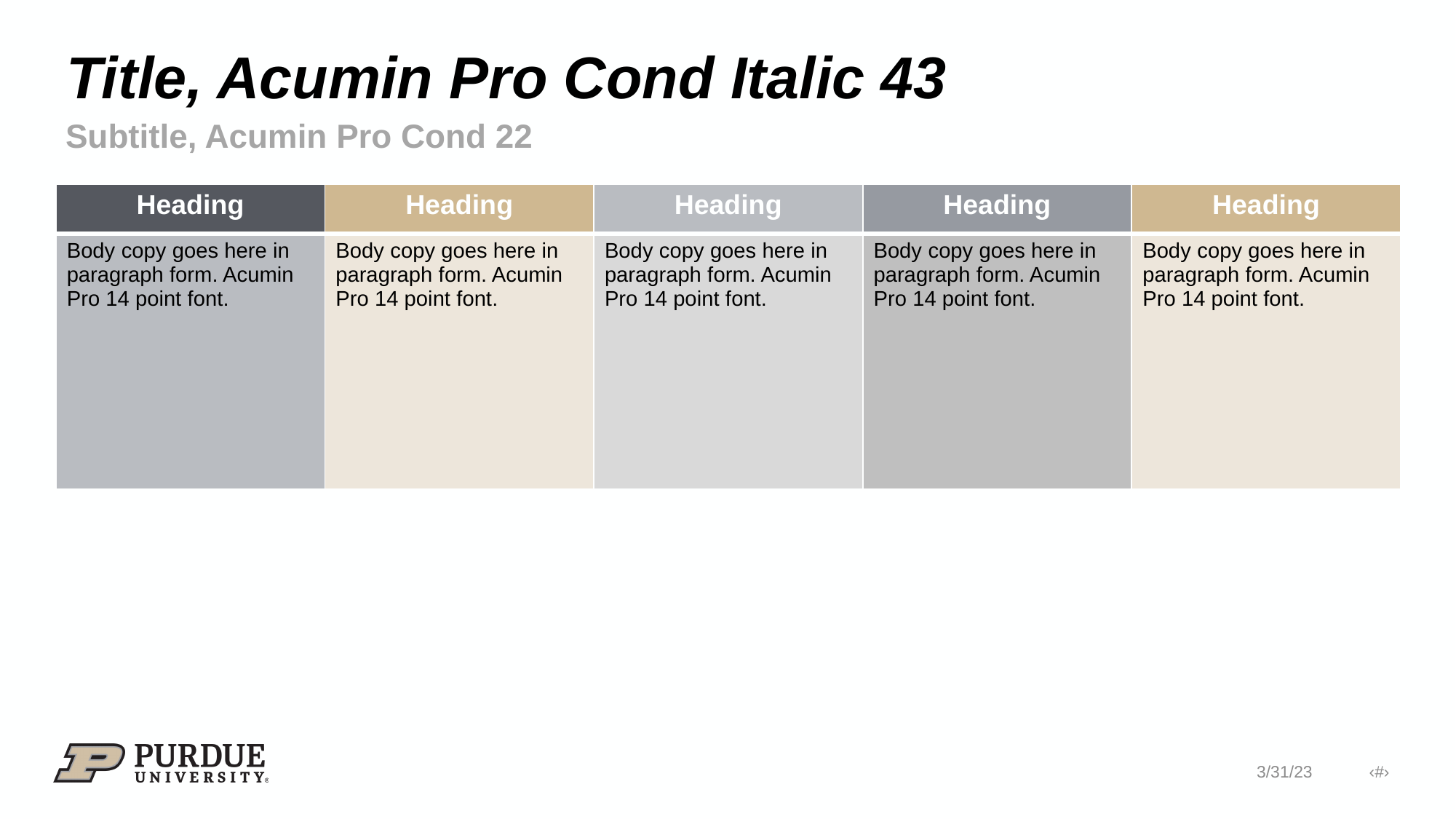

# Title, Acumin Pro Cond Italic 43
Subtitle, Acumin Pro Cond 22
| Heading | Heading | Heading | Heading | Heading |
| --- | --- | --- | --- | --- |
| Body copy goes here in paragraph form. Acumin Pro 14 point font. | Body copy goes here in paragraph form. Acumin Pro 14 point font. | Body copy goes here in paragraph form. Acumin Pro 14 point font. | Body copy goes here in paragraph form. Acumin Pro 14 point font. | Body copy goes here in paragraph form. Acumin Pro 14 point font. |
3/31/23            ‹#›